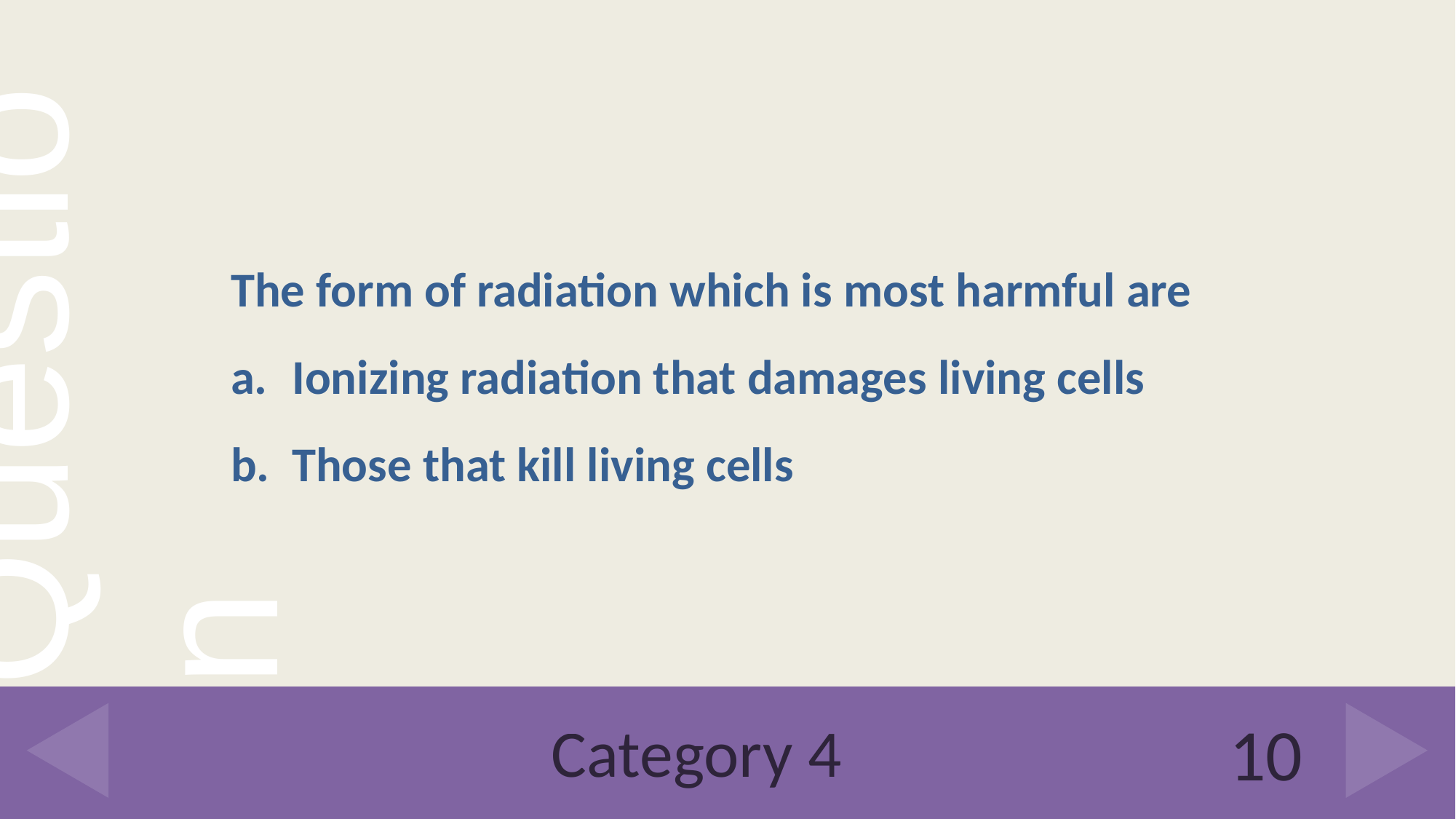

The form of radiation which is most harmful are
Ionizing radiation that damages living cells
Those that kill living cells
# Category 4
10